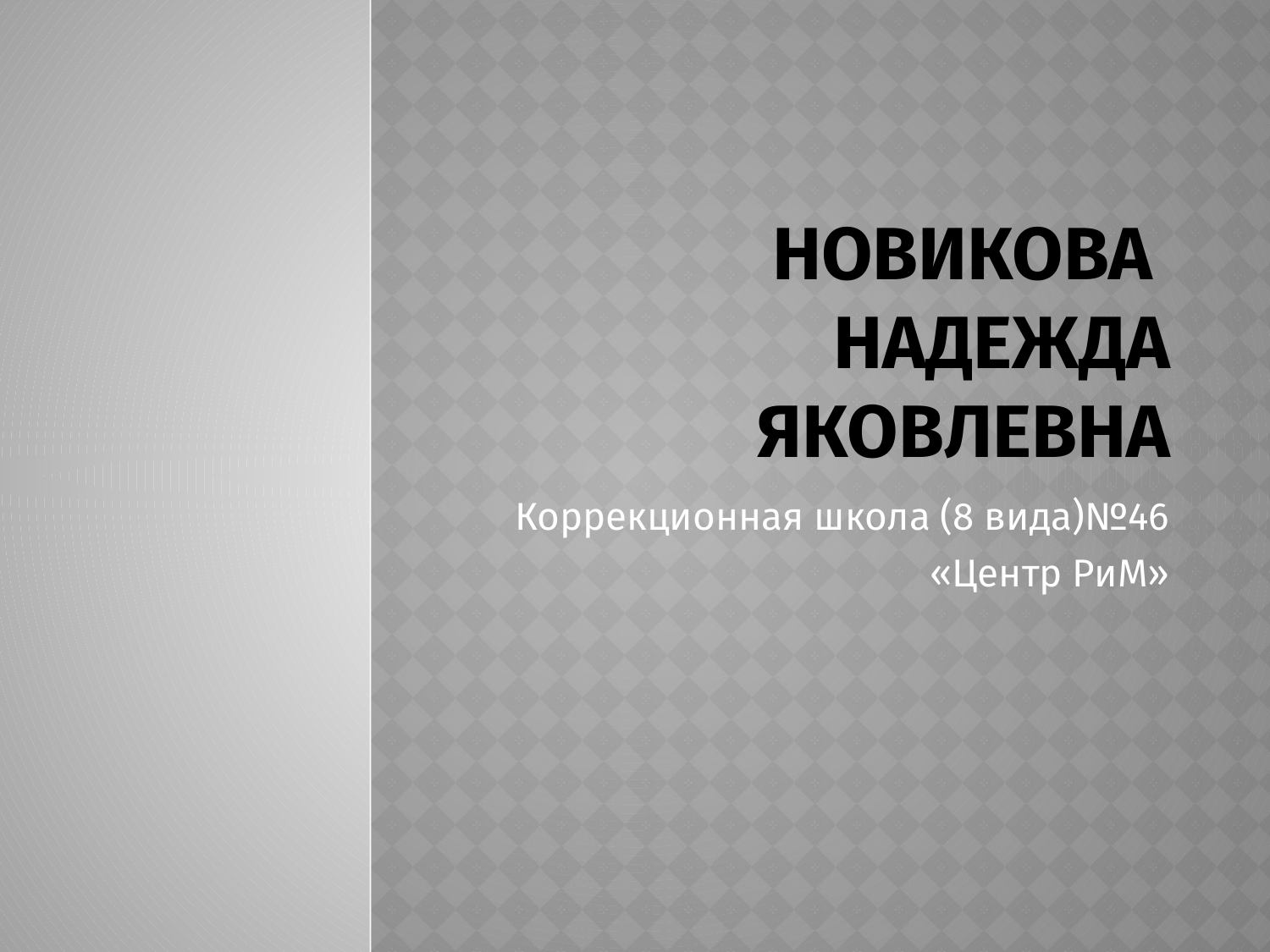

# Новикова Надежда Яковлевна
Коррекционная школа (8 вида)№46
«Центр РиМ»